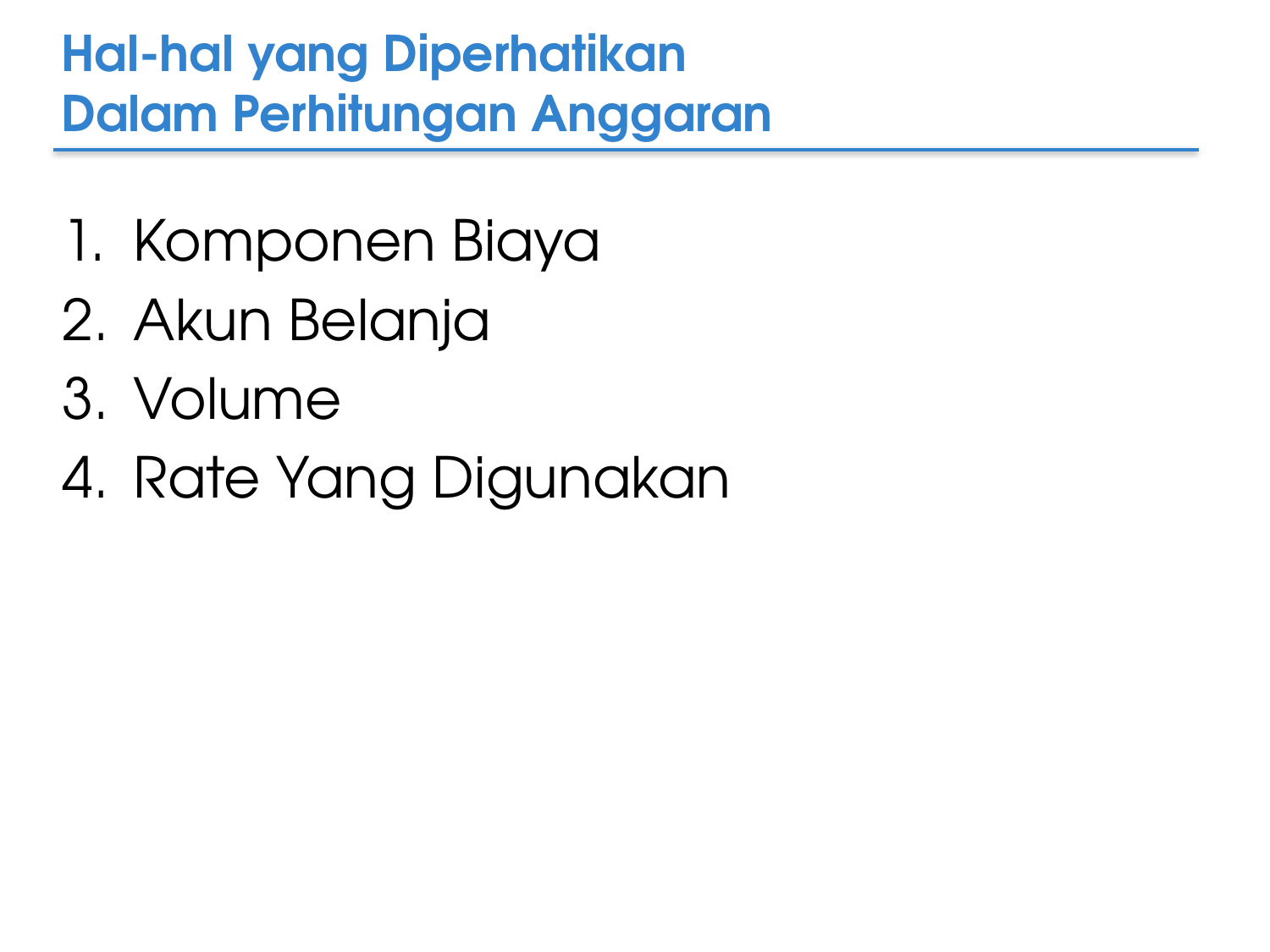

Hal-hal yang Diperhatikan
Dalam Perhitungan Anggaran
Komponen Biaya
Akun Belanja
Volume
Rate Yang Digunakan